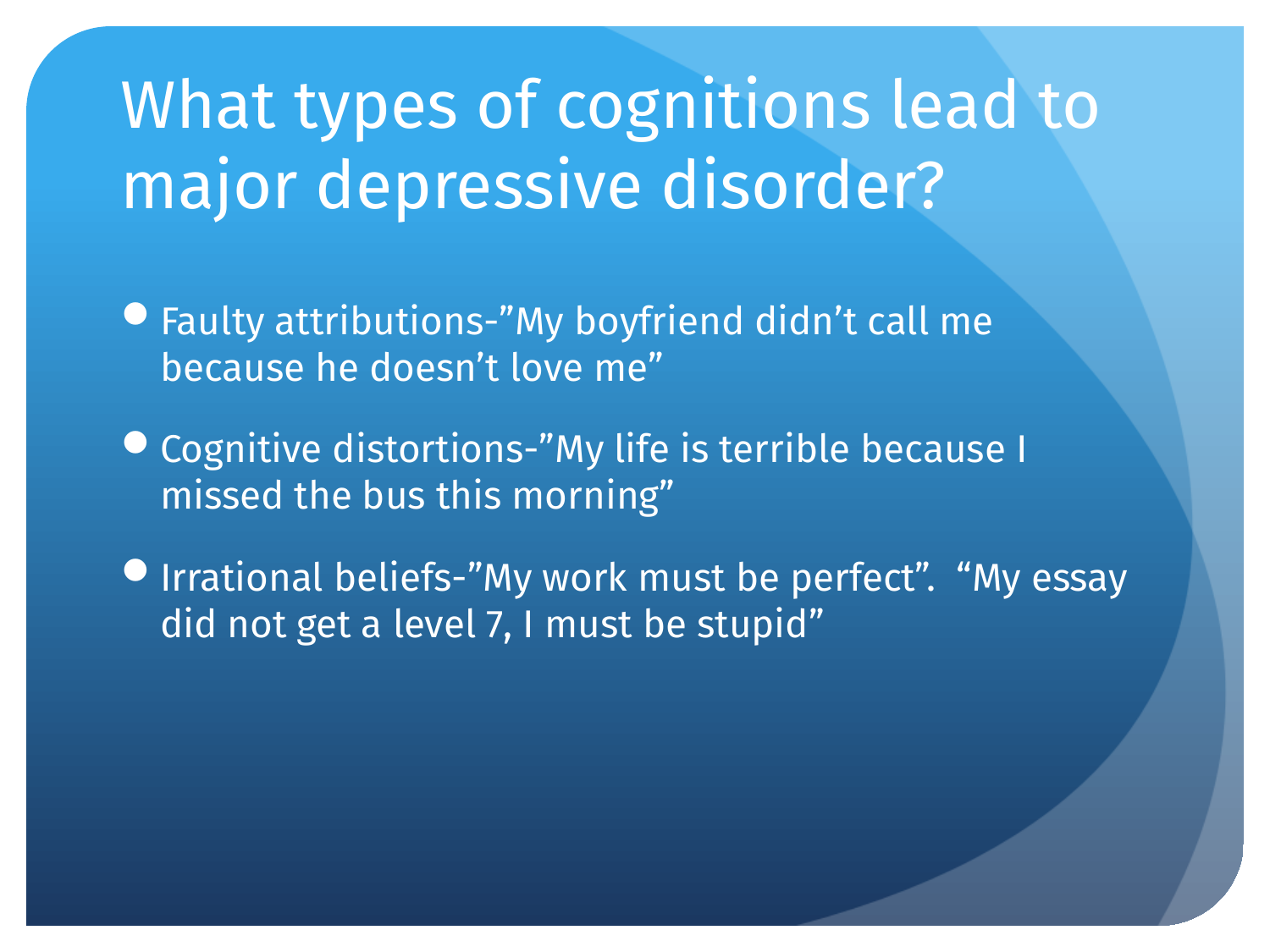

# What types of cognitions lead to major depressive disorder?
Faulty attributions-”My boyfriend didn’t call me because he doesn’t love me”
Cognitive distortions-”My life is terrible because I missed the bus this morning”
Irrational beliefs-”My work must be perfect”.  “My essay did not get a level 7, I must be stupid”